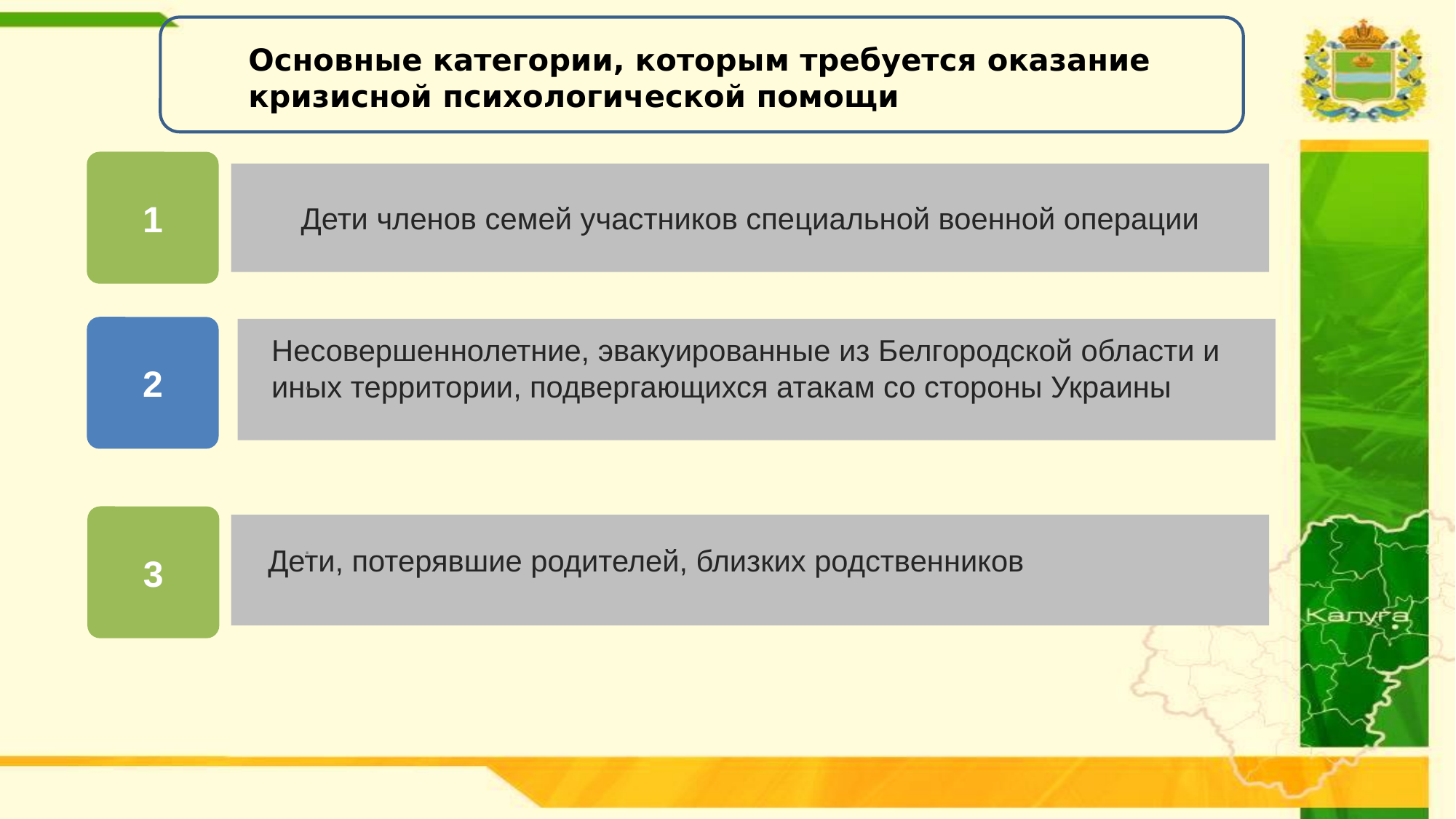

Основные категории, которым требуется оказание кризисной психологической помощи
1
Дети членов семей участников специальной военной операции
2

Несовершеннолетние, эвакуированные из Белгородской области и иных территории, подвергающихся атакам со стороны Украины
.
3

.
Дети, потерявшие родителей, близких родственников